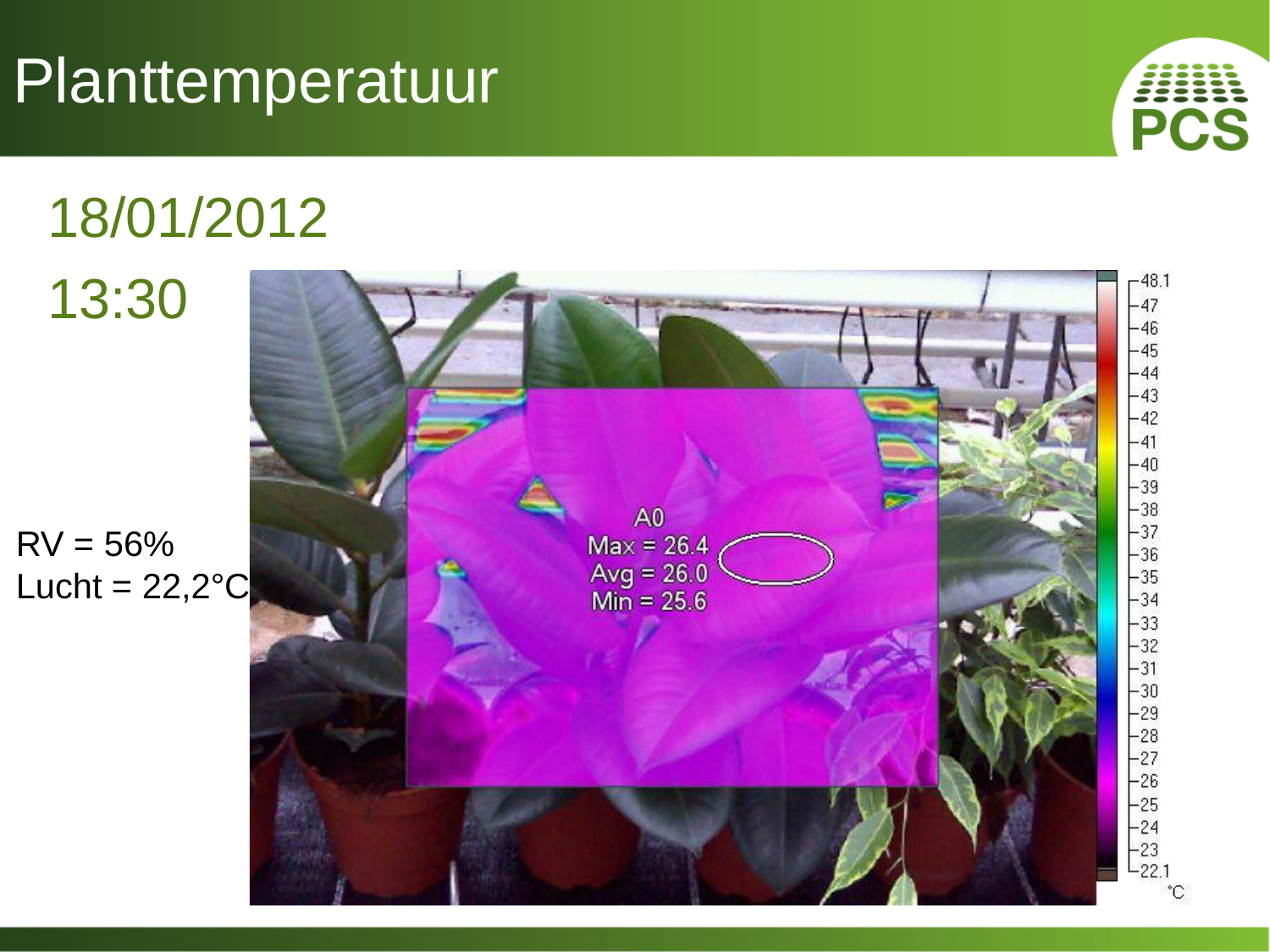

# Planttemperatuur
18/01/2012
13:30

RV = 56%
Lucht = 22,2°C